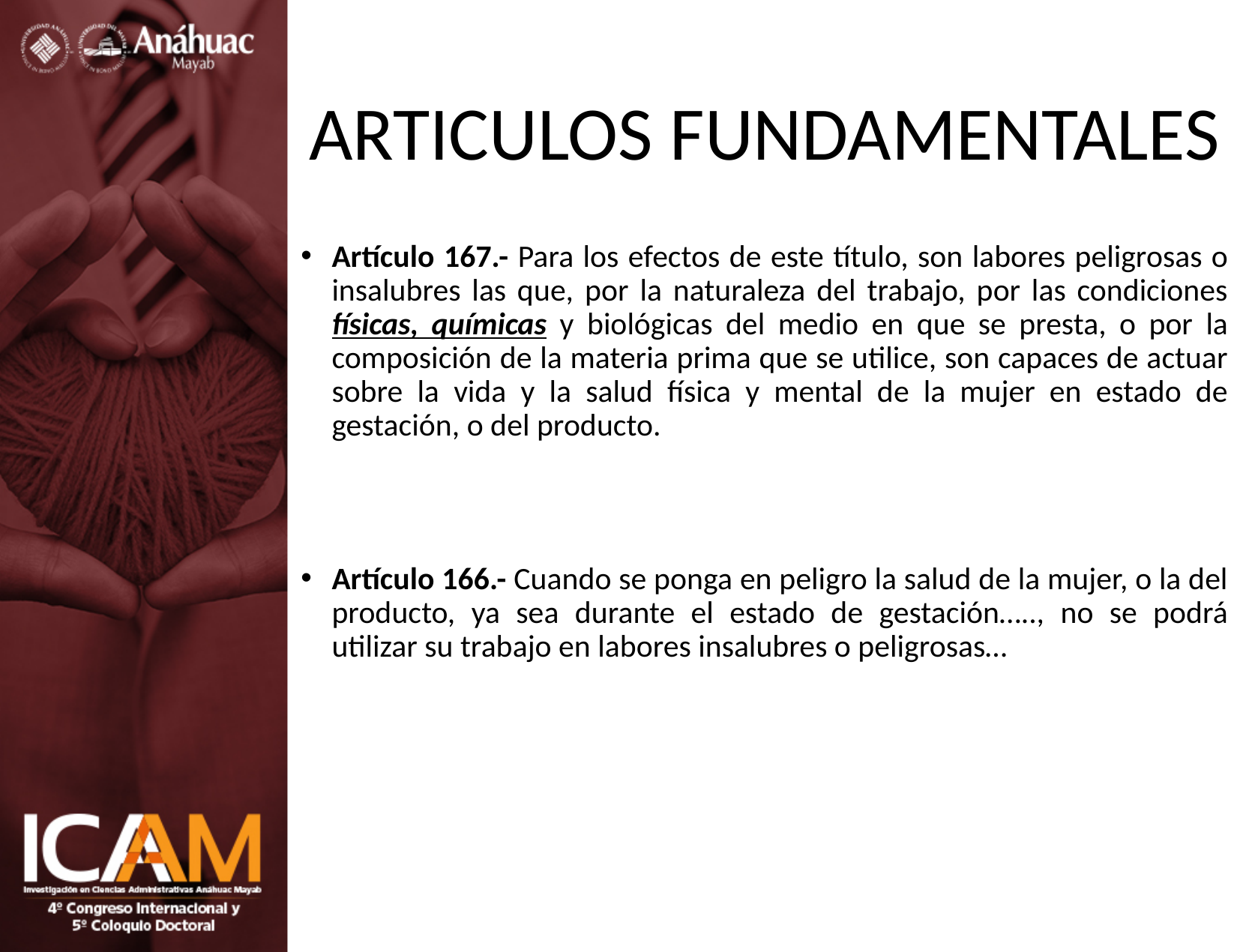

# ARTICULOS FUNDAMENTALES
Artículo 167.- Para los efectos de este título, son labores peligrosas o insalubres las que, por la naturaleza del trabajo, por las condiciones físicas, químicas y biológicas del medio en que se presta, o por la composición de la materia prima que se utilice, son capaces de actuar sobre la vida y la salud física y mental de la mujer en estado de gestación, o del producto.

Artículo 166.- Cuando se ponga en peligro la salud de la mujer, o la del producto, ya sea durante el estado de gestación….., no se podrá utilizar su trabajo en labores insalubres o peligrosas…